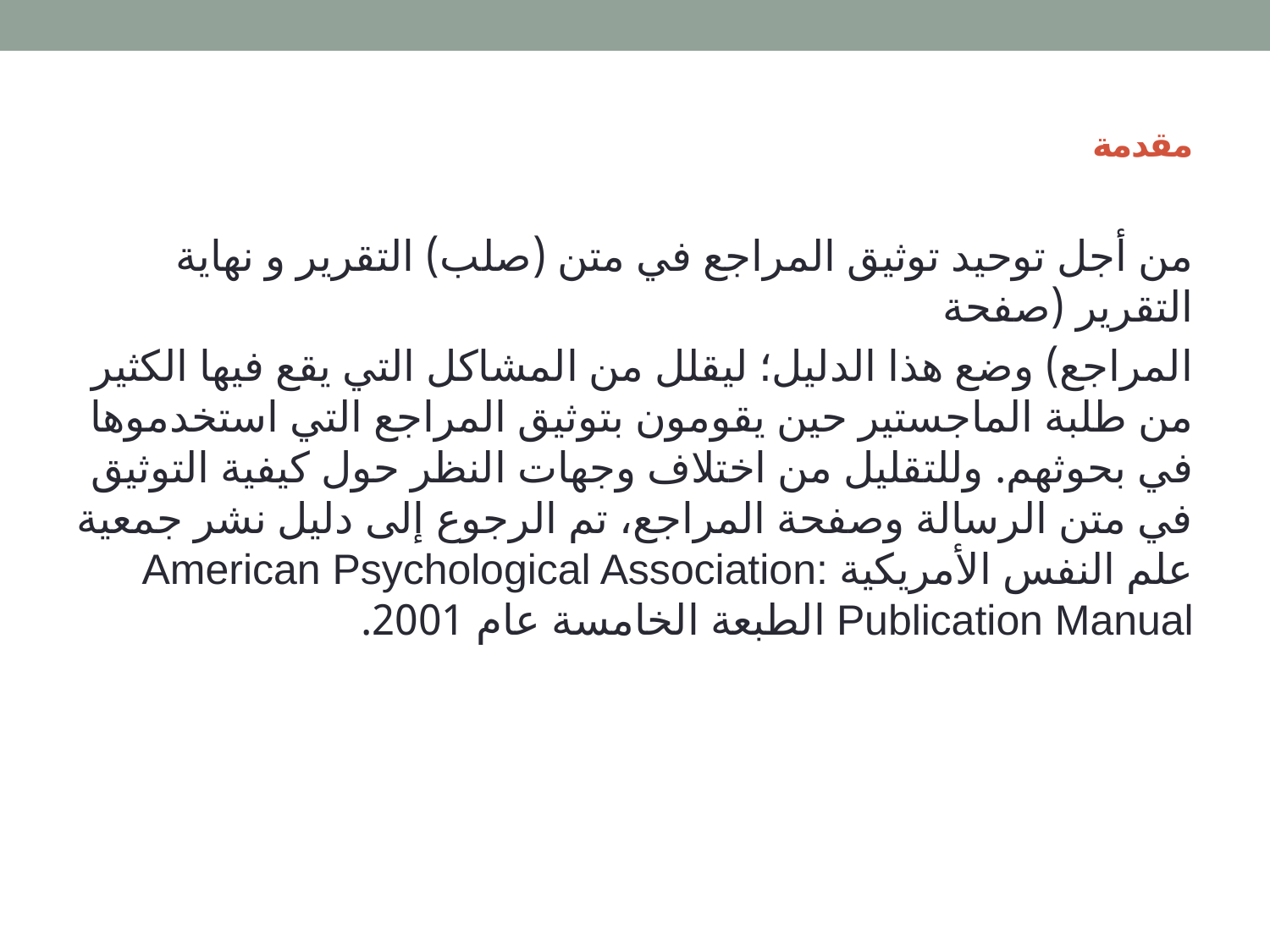

# مقدمة
من أجل توحيد توثيق المراجع في متن (صلب) التقرير و نهاية التقرير (صفحة
المراجع) وضع هذا الدليل؛ ليقلل من المشاكل التي يقع فيها الكثير من طلبة الماجستير حين يقومون بتوثيق المراجع التي استخدموها في بحوثهم. وللتقليل من اختلاف وجهات النظر حول كيفية التوثيق في متن الرسالة وصفحة المراجع، تم الرجوع إلى دليل نشر جمعية علم النفس الأمريكية American Psychological Association: Publication Manual الطبعة الخامسة عام 2001.